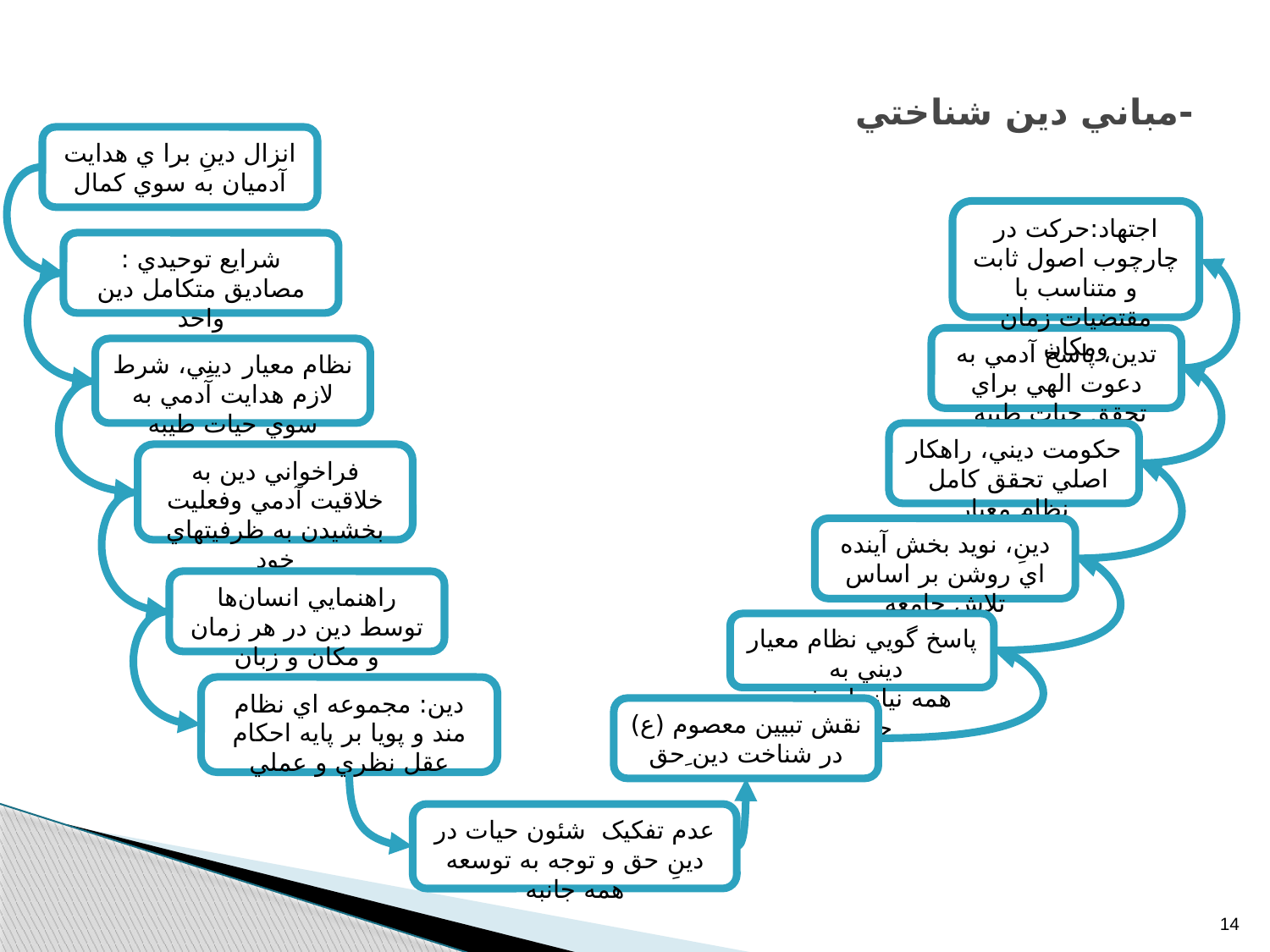

# -مباني دین شناختي
انزال دينِ برا ي هدايت آدميان به سوي کمال
اجتهاد:حرکت در چارچوب اصول ثابت و متناسب با مقتضيات زمان ومکان

شرايع توحيدي : مصاديق متکامل دين واحد
تدين، پاسخ آدمي به دعوت الهي براي تحقق حيات طيبه
نظام معيار دينِي، شرط لازم هدايت آدمي به سوي حيات طيبه
حکومت ديني، راهکار اصلي تحقق کامل  نظام معيار
فراخواني دين به خلاقيت آدمي وفعليت بخشيدن به ظرفيتهاي خود
دينِ، نويد بخش آينده اي روشن بر اساس تلاش جامعه
راهنمايي انسان‌ها توسط دين در هر زمان و مكان و زبان
پاسخ گويي نظام معيار ديني به
 همه نيازهاي فرد و جامعه
دين: مجموعه اي نظام مند و پويا بر پايه احكام عقل نظري و عملي
نقش تبيين معصوم (ع)
در شناخت دين ِحق
عدم تفکيک  شئون حيات در دينِ حق و توجه به توسعه همه جانبه
14